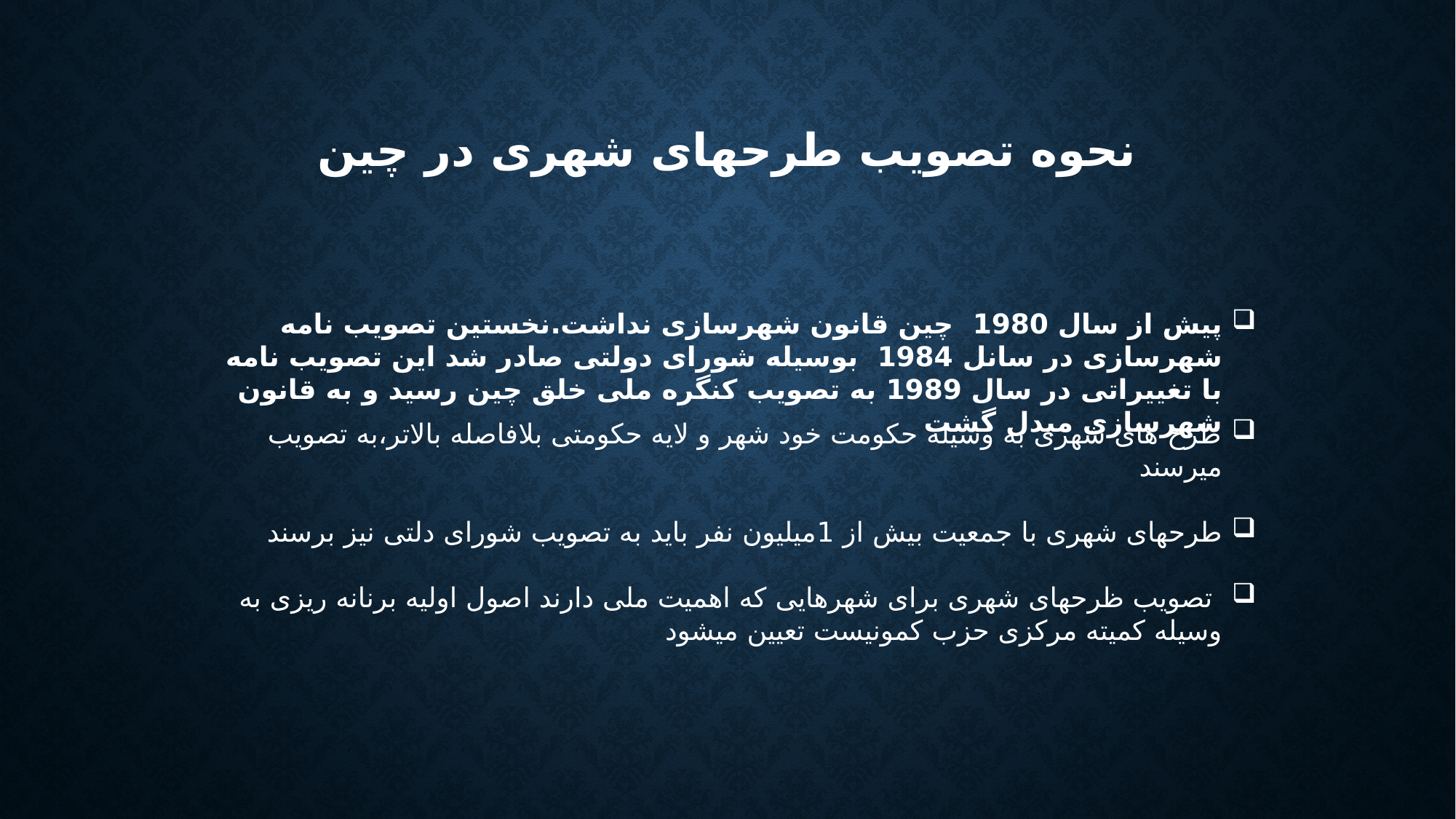

# نحوه تصویب طرحهای شهری در چین
پیش از سال 1980  چین قانون شهرسازی نداشت.نخستین تصویب نامه شهرسازی در سانل 1984  بوسیله شورای دولتی صادر شد این تصویب نامه با تغییراتی در سال 1989 به تصویب کنگره ملی خلق چین رسید و به قانون شهرسازی مبدل گشت
طرح های شهری به وسیله حکومت خود شهر و لایه حکومتی بلافاصله بالاتر،به تصویب میرسند

طرحهای شهری با جمعیت بیش از 1میلیون نفر باید به تصویب شورای دلتی نیز برسند

 تصویب ظرحهای شهری برای شهرهایی که اهمیت ملی دارند اصول اولیه برنانه ریزی به وسیله کمیته مرکزی حزب کمونیست تعیین میشود